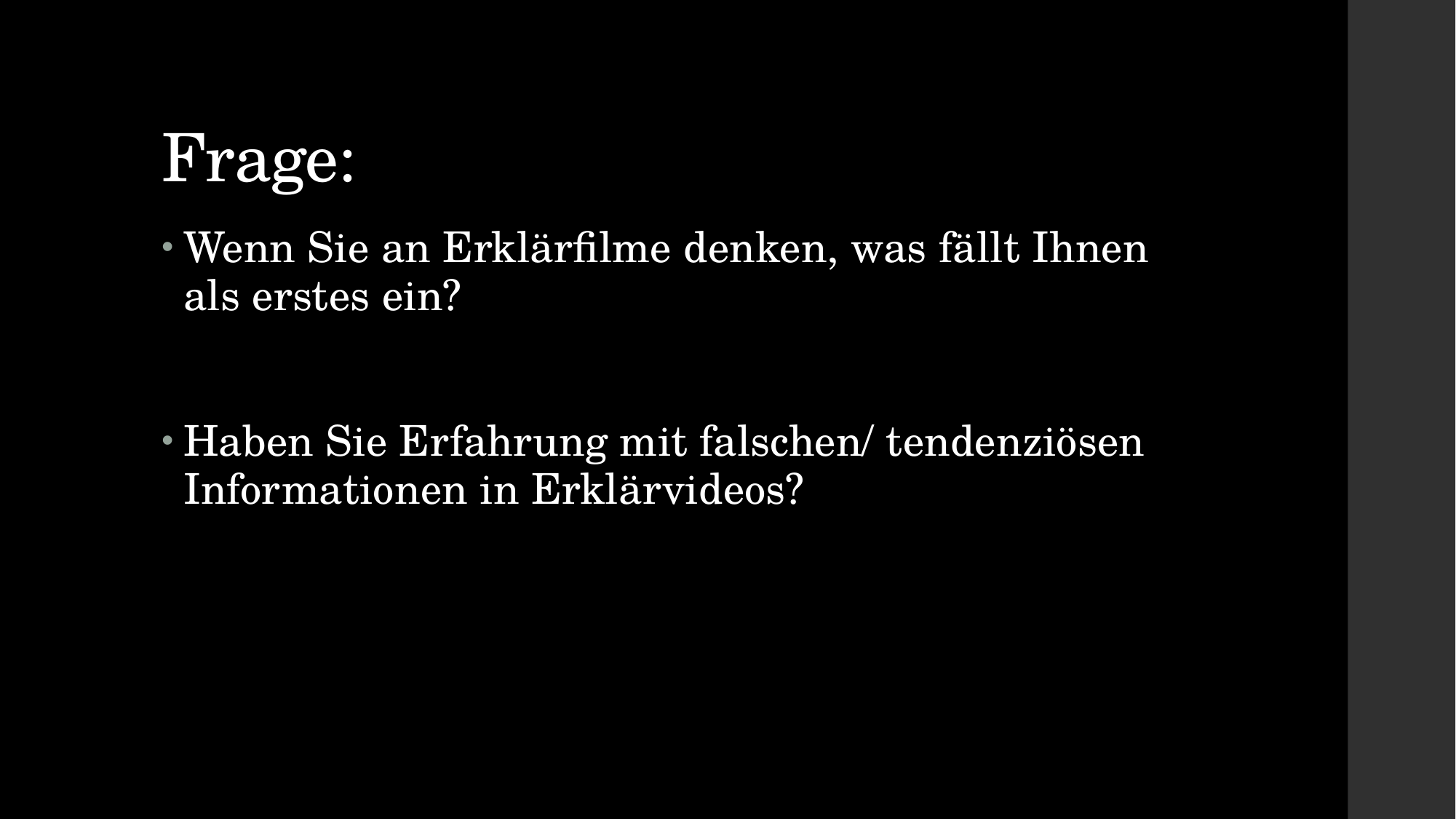

# Frage:
Wenn Sie an Erklärfilme denken, was fällt Ihnen als erstes ein?

Haben Sie Erfahrung mit falschen/ tendenziösen Informationen in Erklärvideos?